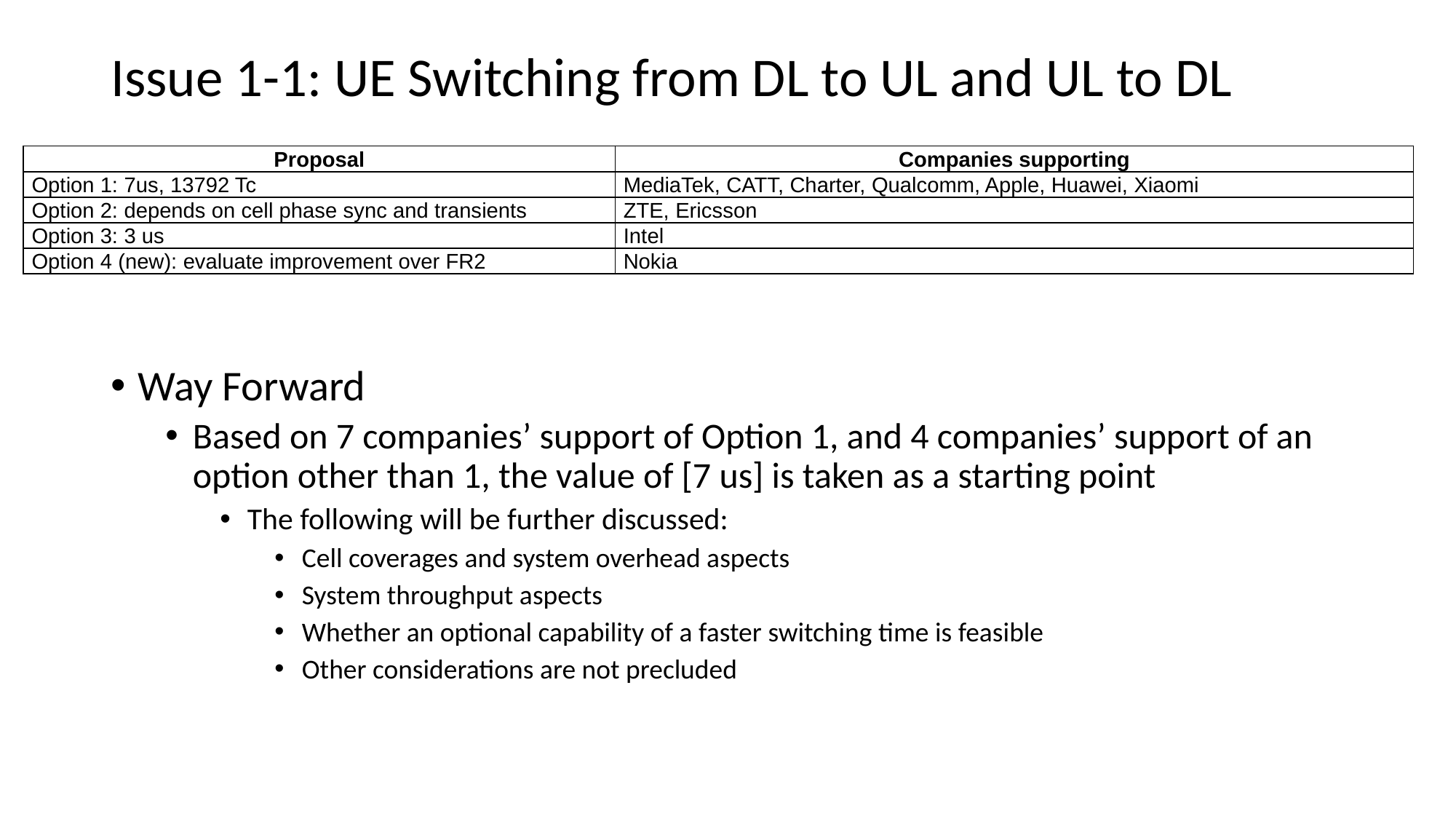

# Issue 1-1: UE Switching from DL to UL and UL to DL
| Proposal | Companies supporting |
| --- | --- |
| Option 1: 7us, 13792 Tc | MediaTek, CATT, Charter, Qualcomm, Apple, Huawei, Xiaomi |
| Option 2: depends on cell phase sync and transients | ZTE, Ericsson |
| Option 3: 3 us | Intel |
| Option 4 (new): evaluate improvement over FR2 | Nokia |
Way Forward
Based on 7 companies’ support of Option 1, and 4 companies’ support of an option other than 1, the value of [7 us] is taken as a starting point
The following will be further discussed:
Cell coverages and system overhead aspects
System throughput aspects
Whether an optional capability of a faster switching time is feasible
Other considerations are not precluded